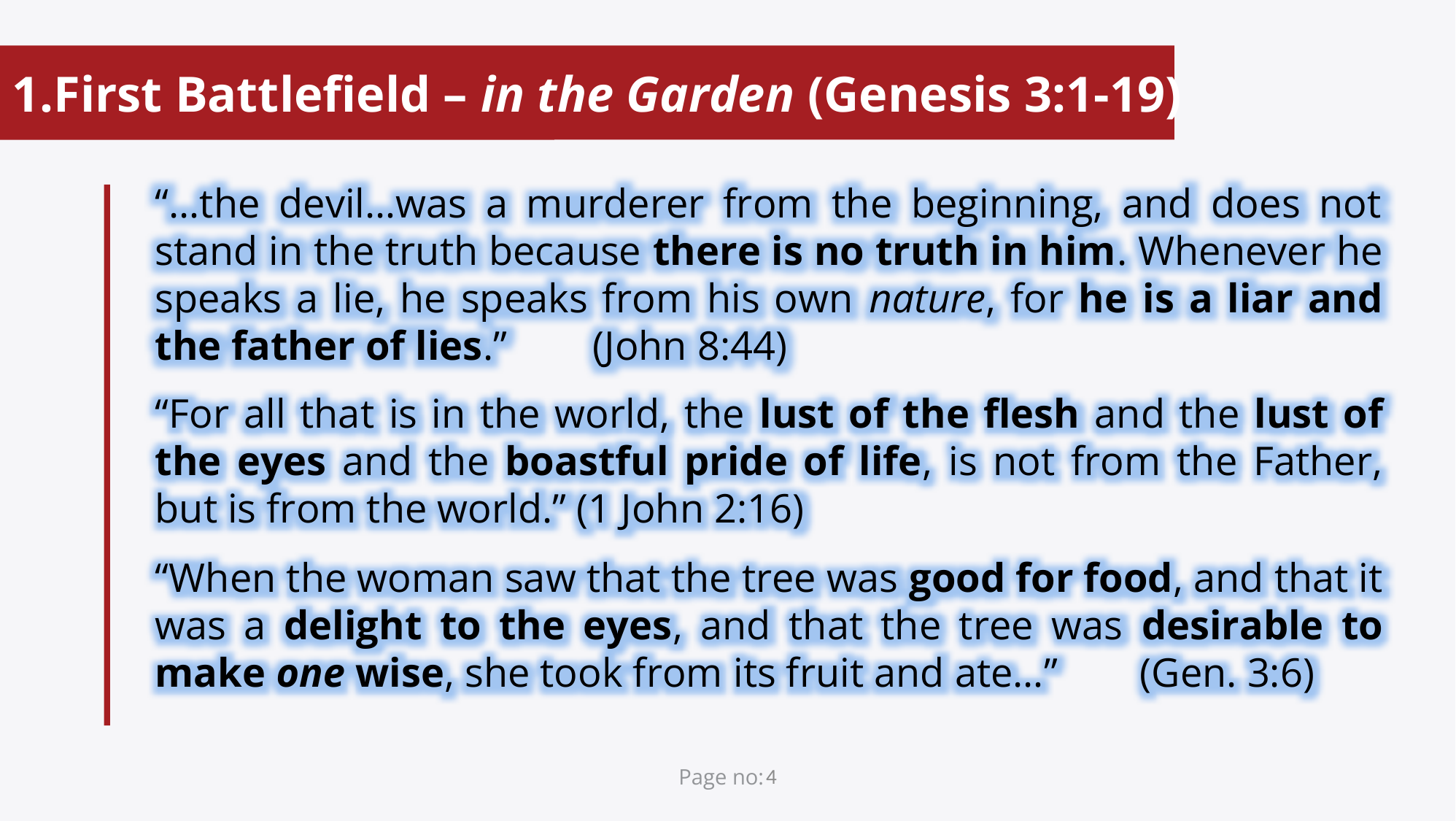

First Battlefield – in the Garden (Genesis 3:1-19)
“…the devil…was a murderer from the beginning, and does not stand in the truth because there is no truth in him. Whenever he speaks a lie, he speaks from his own nature, for he is a liar and the father of lies.”	(John 8:44)
“For all that is in the world, the lust of the flesh and the lust of the eyes and the boastful pride of life, is not from the Father, but is from the world.” (1 John 2:16)
“When the woman saw that the tree was good for food, and that it was a delight to the eyes, and that the tree was desirable to make one wise, she took from its fruit and ate…”	(Gen. 3:6)